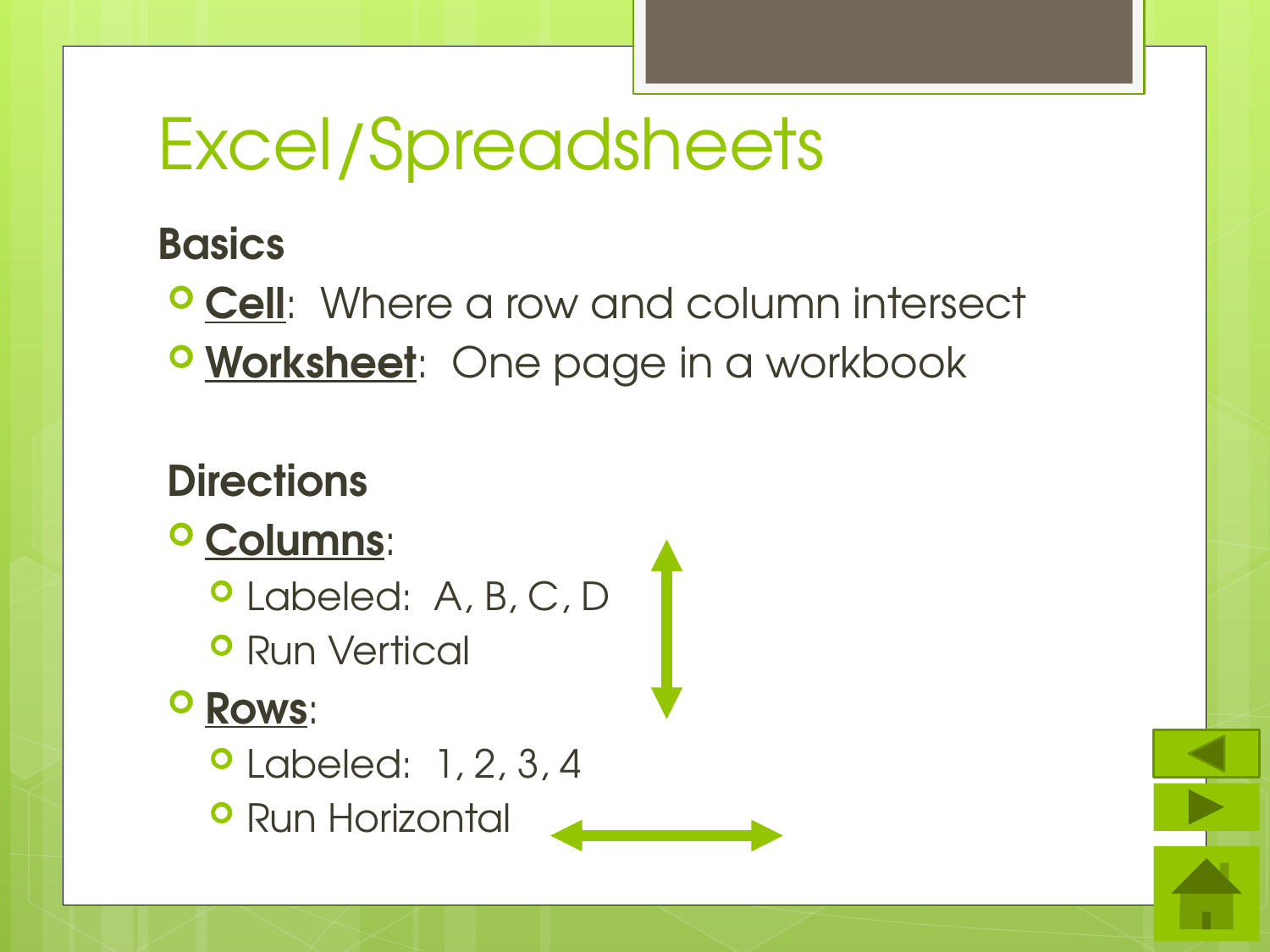

# Excel/Spreadsheets
Basics
Cell:  Where a row and column intersect
Worksheet:  One page in a workbook

Directions
Columns:
Labeled:  A, B, C, D
Run Vertical
Rows:
Labeled:  1, 2, 3, 4
Run Horizontal